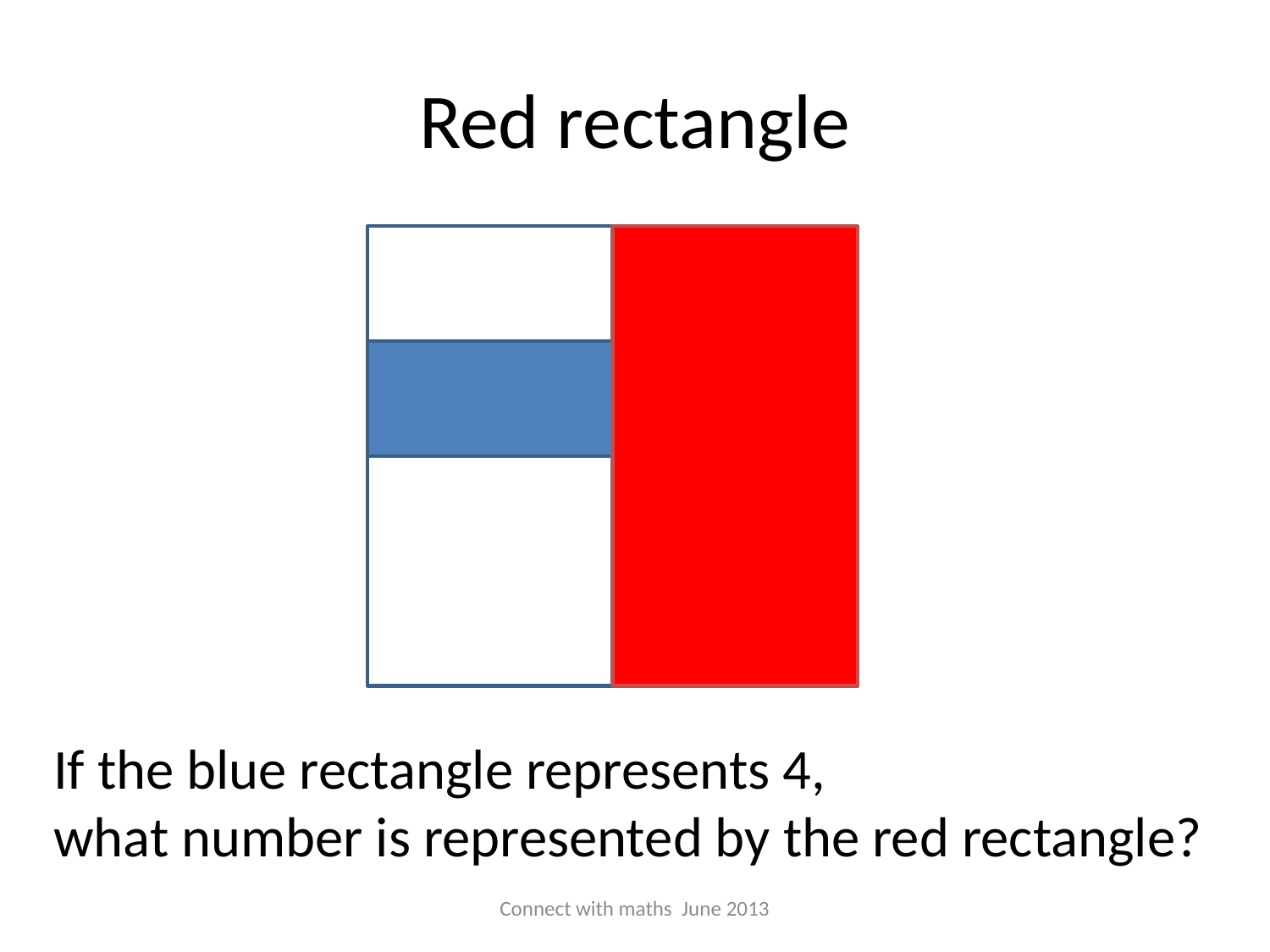

# Red rectangle

If the blue rectangle represents 4,
what number is represented by the red rectangle?
Connect with maths  June 2013